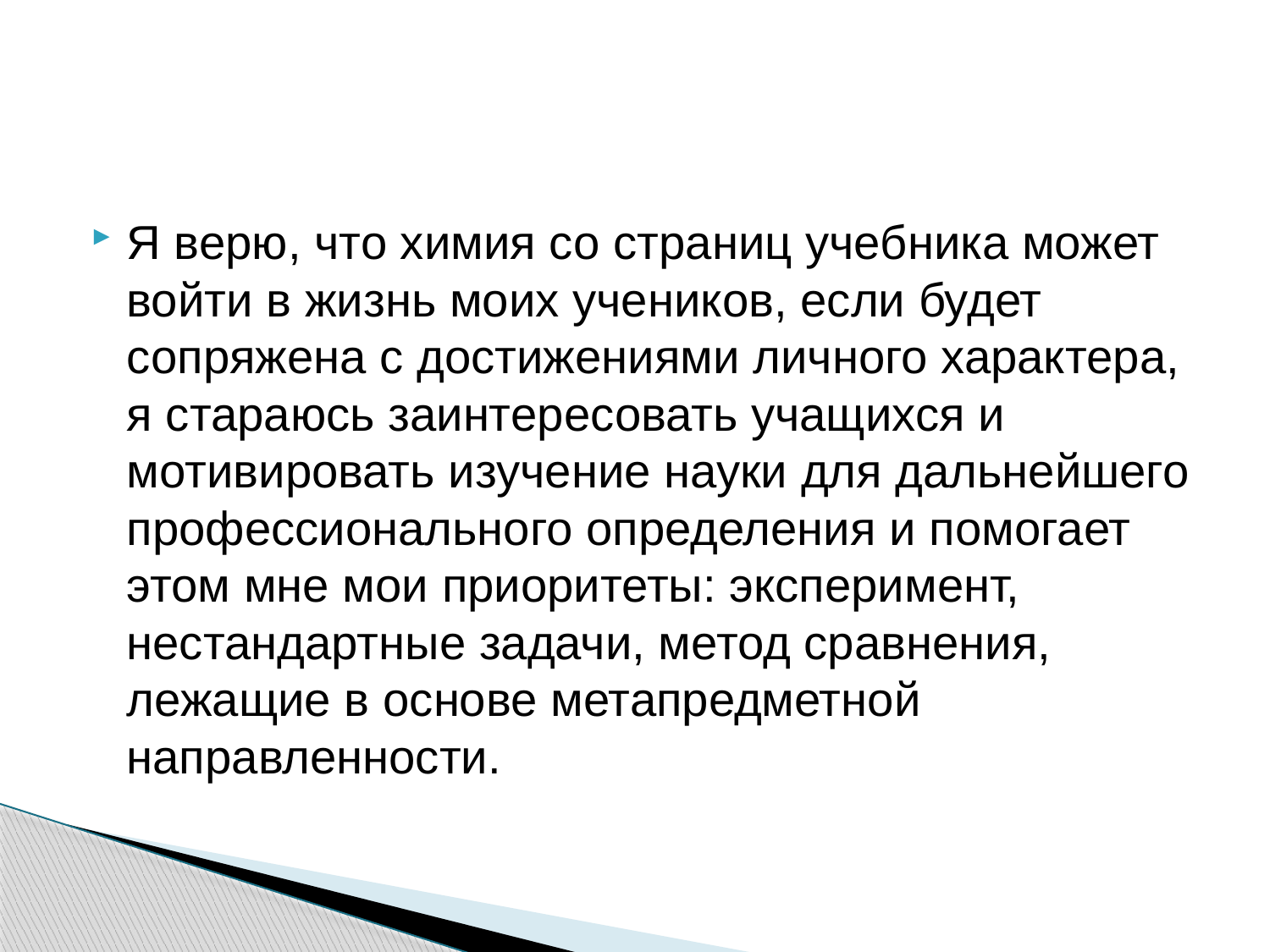

#
Я верю, что химия со страниц учебника может войти в жизнь моих учеников, если будет сопряжена с достижениями личного характера, я стараюсь заинтересовать учащихся и мотивировать изучение науки для дальнейшего профессионального определения и помогает этом мне мои приоритеты: эксперимент, нестандартные задачи, метод сравнения, лежащие в основе метапредметной направленности.